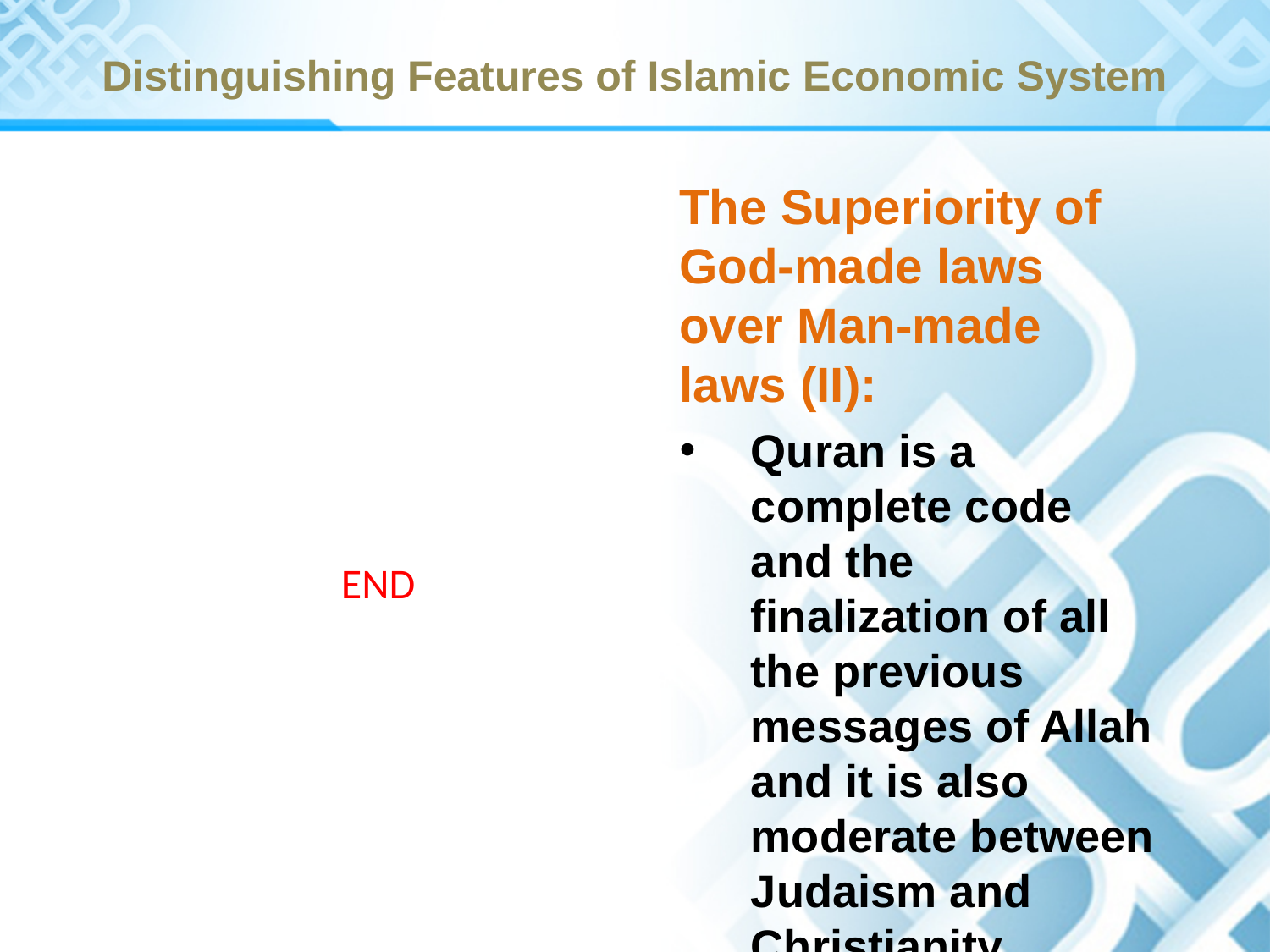

Distinguishing Features of Islamic Economic System
The Superiority of God-made laws over Man-made laws (II):
Quran is a complete code and the finalization of all the previous messages of Allah and it is also moderate between Judaism and Christianity
END